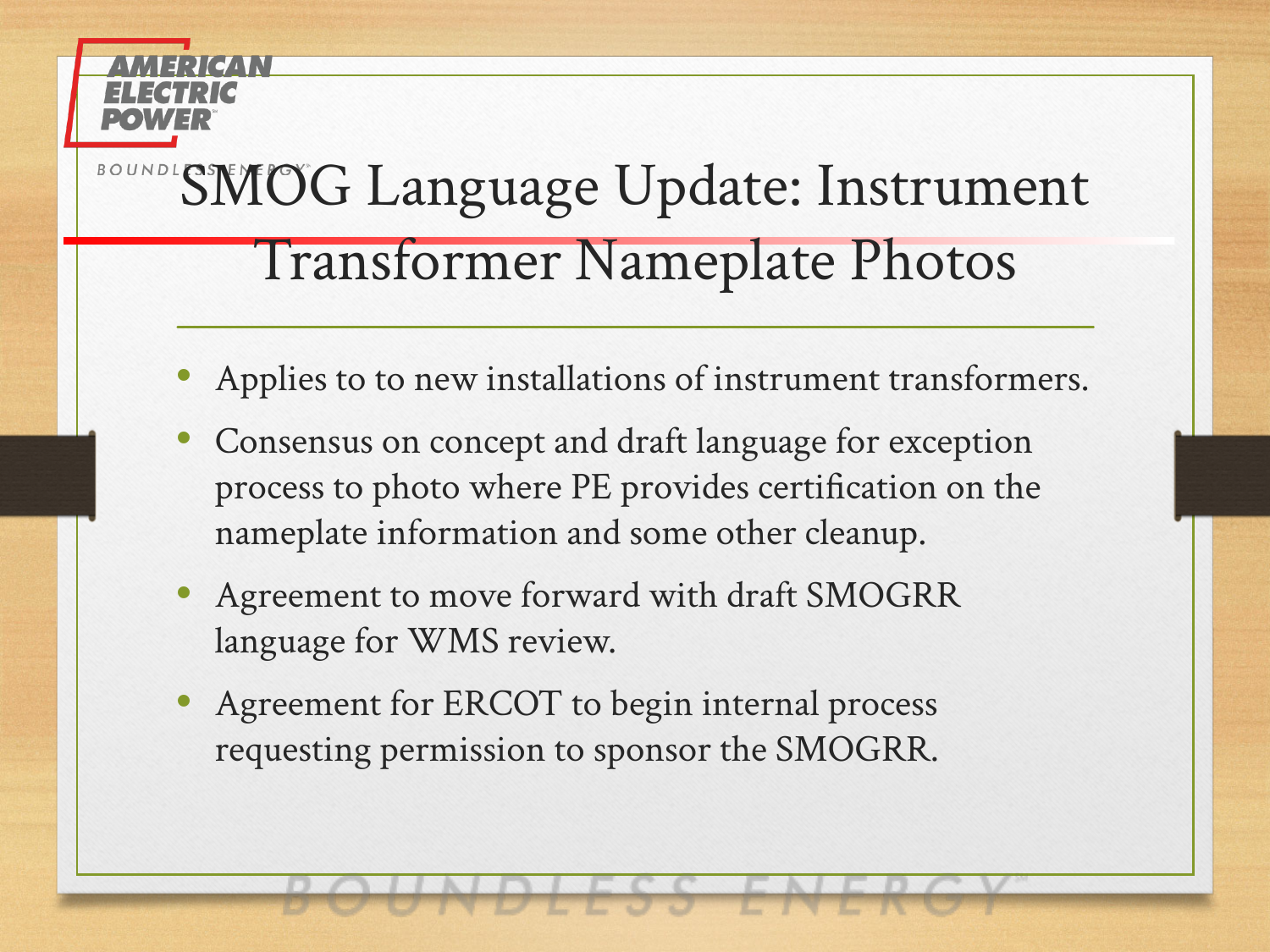

# SMOG Language Update: Instrument Transformer Nameplate Photos
Applies to to new installations of instrument transformers.
Consensus on concept and draft language for exception process to photo where PE provides certification on the nameplate information and some other cleanup.
Agreement to move forward with draft SMOGRR language for WMS review.
Agreement for ERCOT to begin internal process requesting permission to sponsor the SMOGRR.